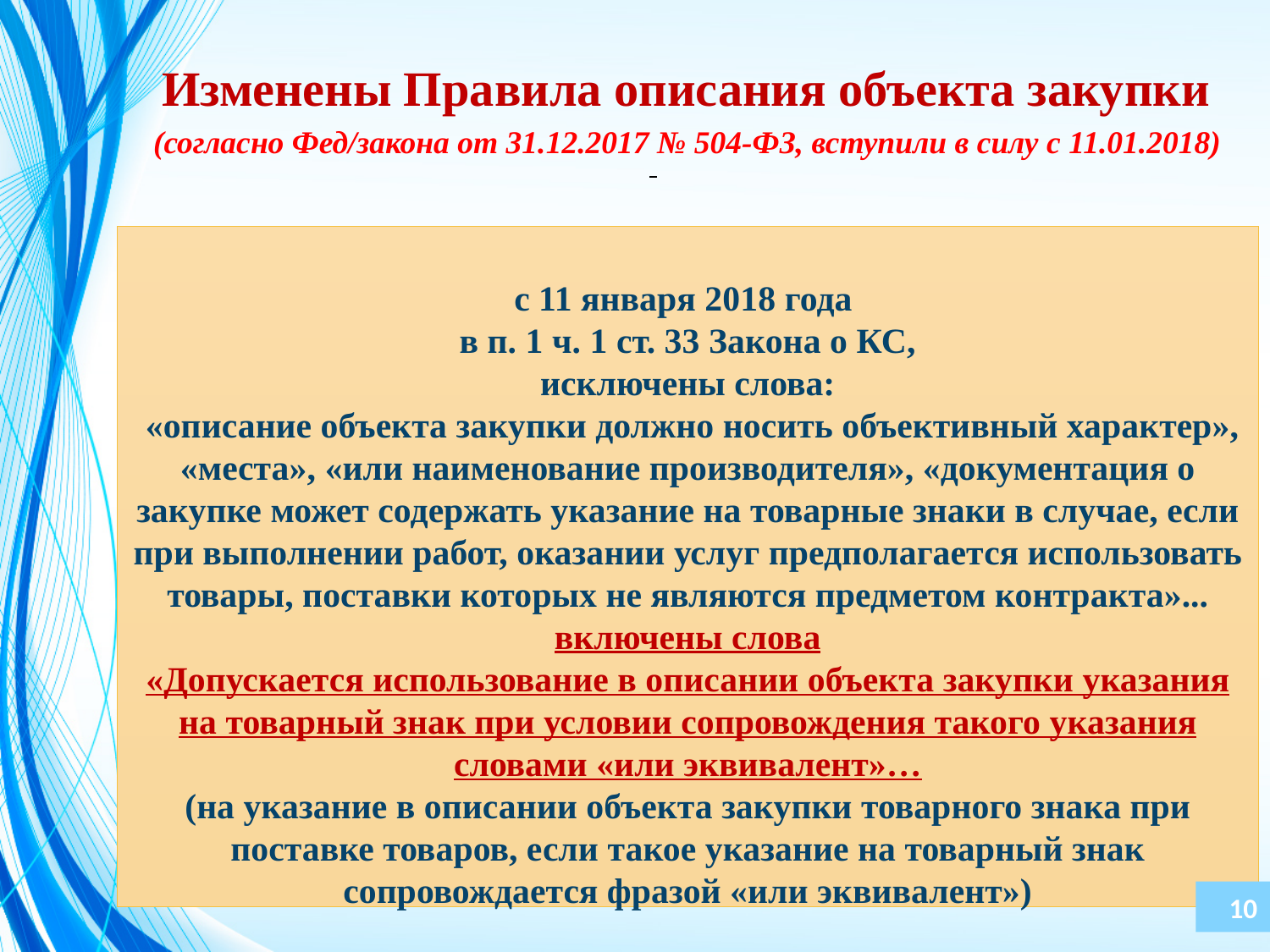

Изменены Правила описания объекта закупки
           (согласно Фед/закона от 31.12.2017 № 504-ФЗ, вступили в силу с 11.01.2018)

с 11 января 2018 года
в п. 1 ч. 1 ст. 33 Закона о КС,
исключены слова:
 «описание объекта закупки должно носить объективный характер»,
«места», «или наименование производителя», «документация о закупке может содержать указание на товарные знаки в случае, если при выполнении работ, оказании услуг предполагается использовать товары, поставки которых не являются предметом контракта»...
включены слова
«Допускается использование в описании объекта закупки указания на товарный знак при условии сопровождения такого указания словами «или эквивалент»…
(на указание в описании объекта закупки товарного знака при поставке товаров, если такое указание на товарный знак сопровождается фразой «или эквивалент»)

10